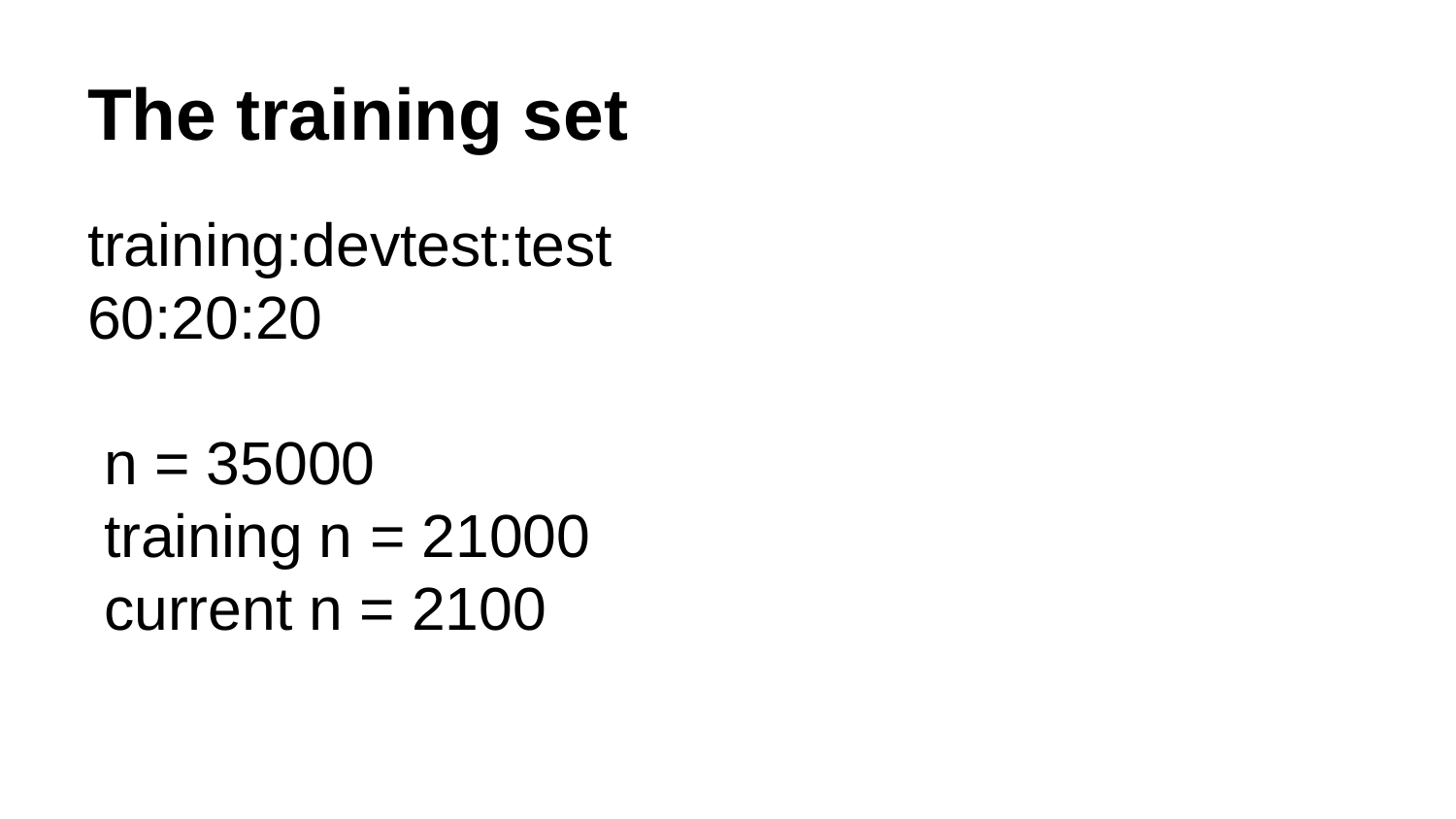

# The training set
training:devtest:test
60:20:20

 n = 35000
 training n = 21000
 current n = 2100